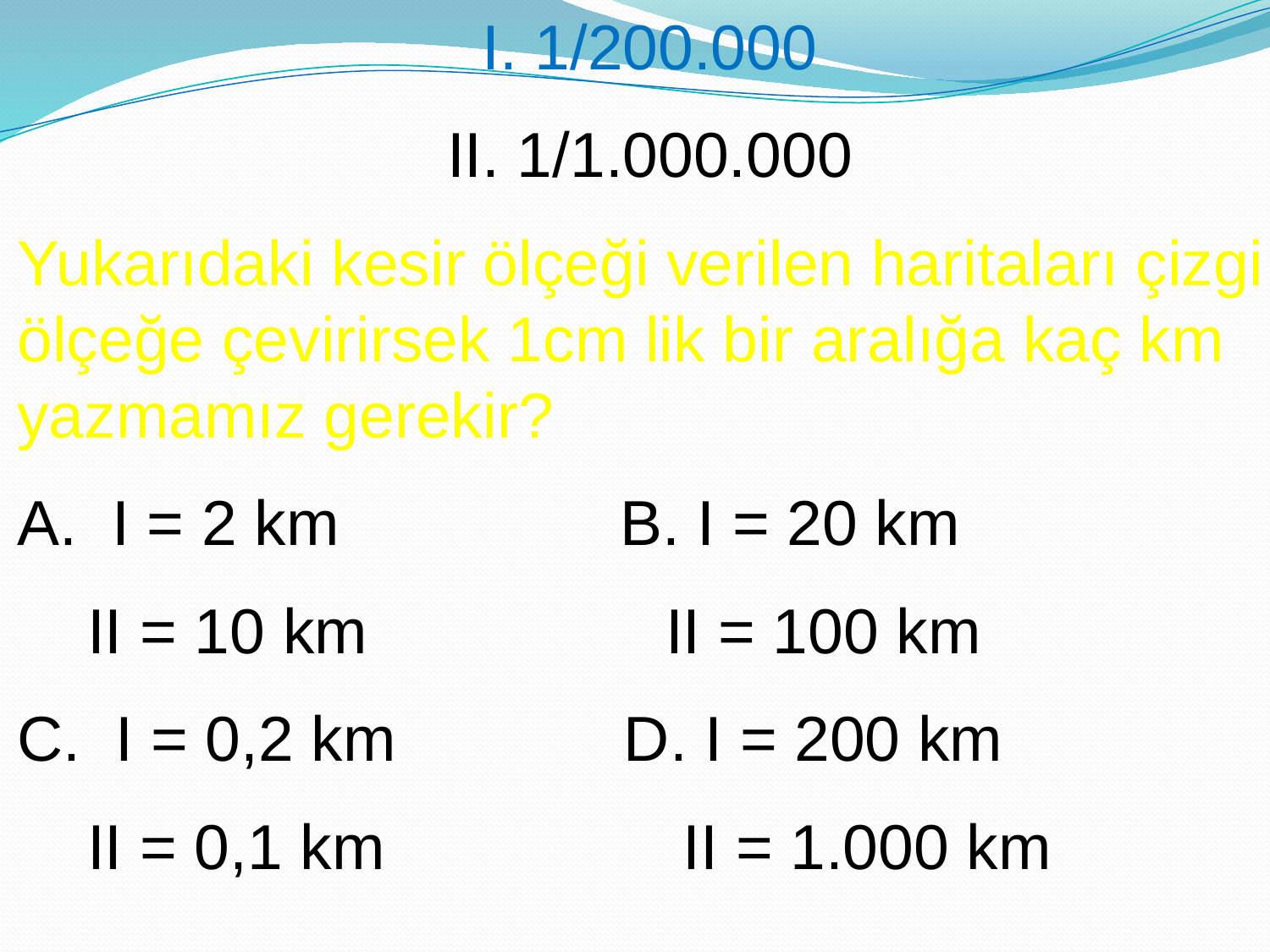

I. 1/200.000
II. 1/1.000.000
Yukarıdaki kesir ölçeği verilen haritaları çizgi ölçeğe çevirirsek 1cm lik bir aralığa kaç km yazmamız gerekir?
A.  I = 2 km                B. I = 20 km
    II = 10 km                 II = 100 km
C.  I = 0,2 km             D. I = 200 km
    II = 0,1 km                 II = 1.000 km